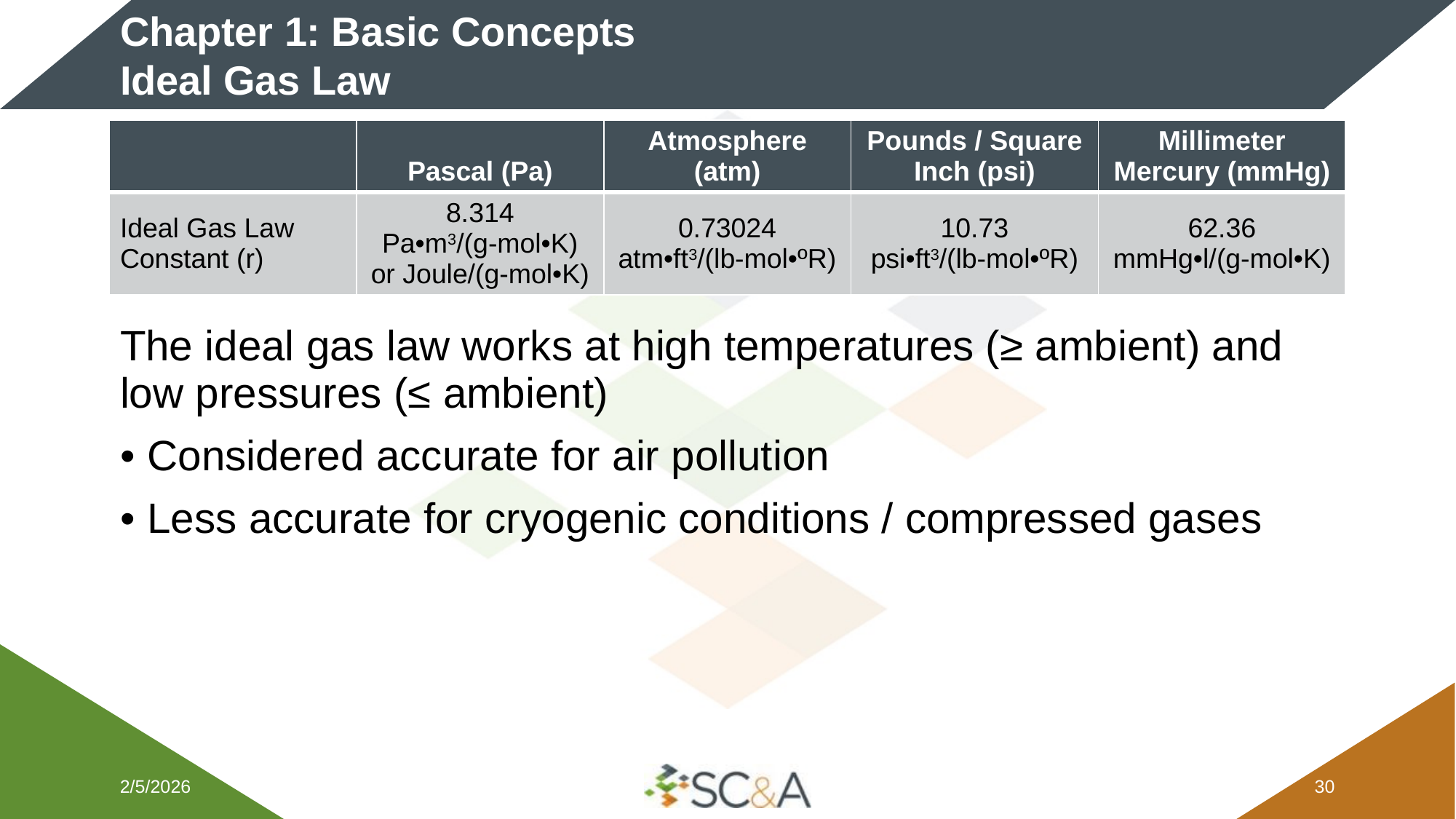

# Chapter 1: Basic Concepts Ideal Gas Law
|  | Pascal (Pa) | Atmosphere (atm) | Pounds / Square Inch (psi) | Millimeter Mercury (mmHg) |
| --- | --- | --- | --- | --- |
| Ideal Gas Law Constant (r) | 8.314 Pa•m3/(g-mol•K) or Joule/(g-mol•K) | 0.73024 atm•ft3/(lb-mol•ºR) | 10.73 psi•ft3/(lb-mol•ºR) | 62.36 mmHg•l/(g-mol•K) |
The ideal gas law works at high temperatures (≥ ambient) and low pressures (≤ ambient)
Considered accurate for air pollution
Less accurate for cryogenic conditions / compressed gases

2/5/2026
30